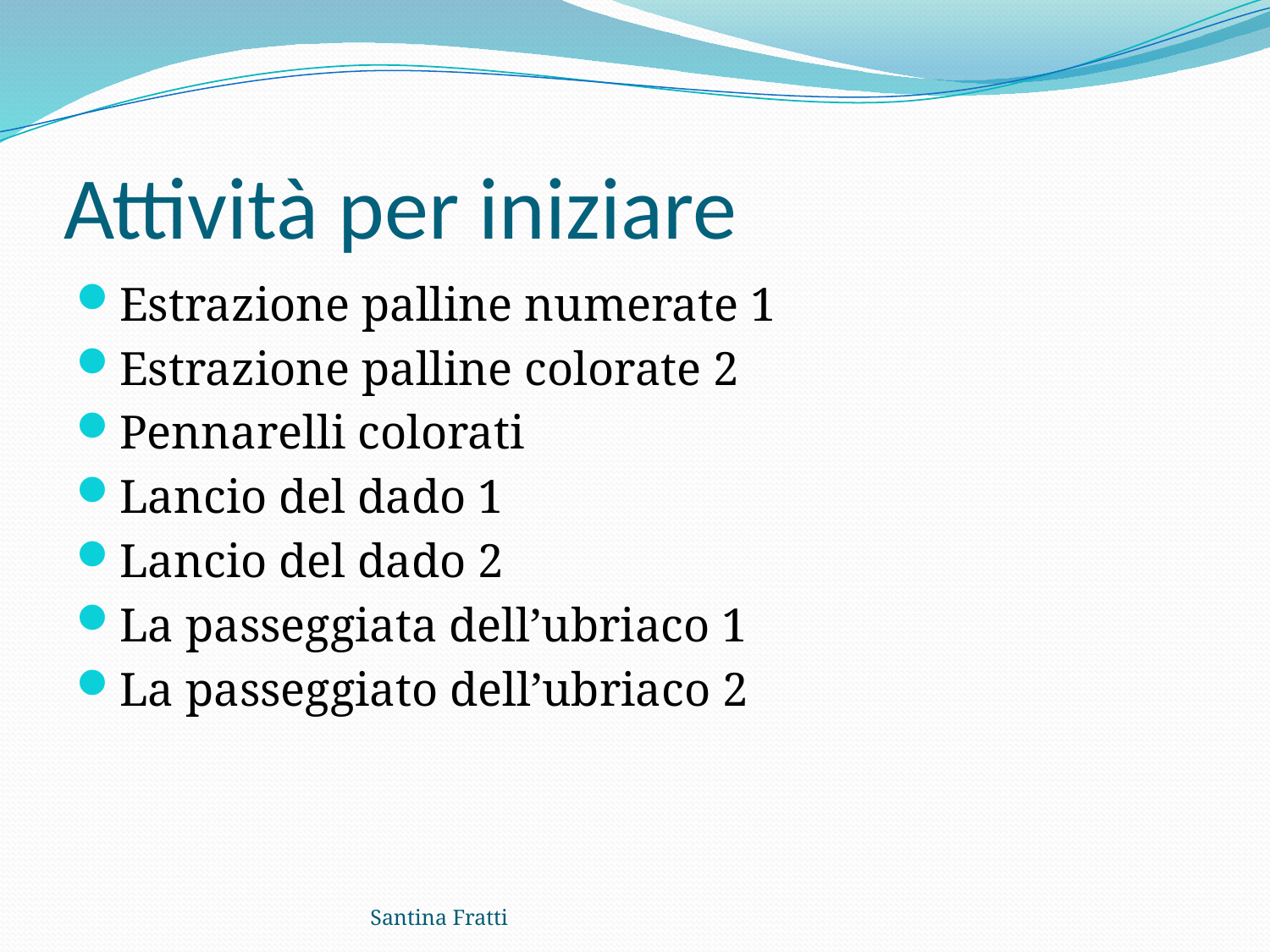

# Attività per iniziare
Estrazione palline numerate 1
Estrazione palline colorate 2
Pennarelli colorati
Lancio del dado 1
Lancio del dado 2
La passeggiata dell’ubriaco 1
La passeggiato dell’ubriaco 2

Santina Fratti